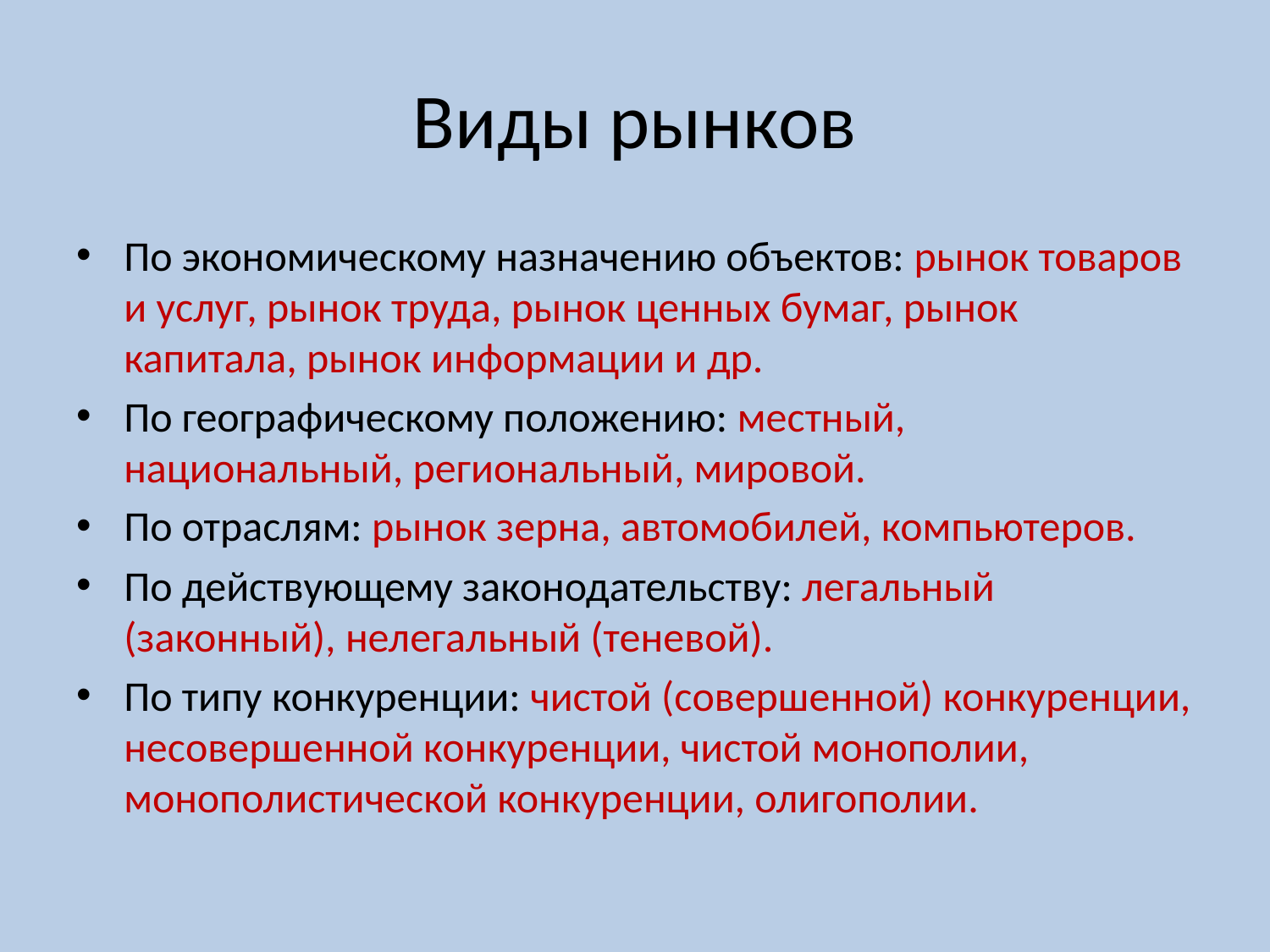

# Виды рынков
По экономическому назначению объектов: рынок товаров и услуг, рынок труда, рынок ценных бумаг, рынок капитала, рынок информации и др.
По географическому положению: местный, национальный, региональный, мировой.
По отраслям: рынок зерна, автомобилей, компьютеров.
По действующему законодательству: легальный (законный), нелегальный (теневой).
По типу конкуренции: чистой (совершенной) конкуренции, несовершенной конкуренции, чистой монополии, монополистической конкуренции, олигополии.